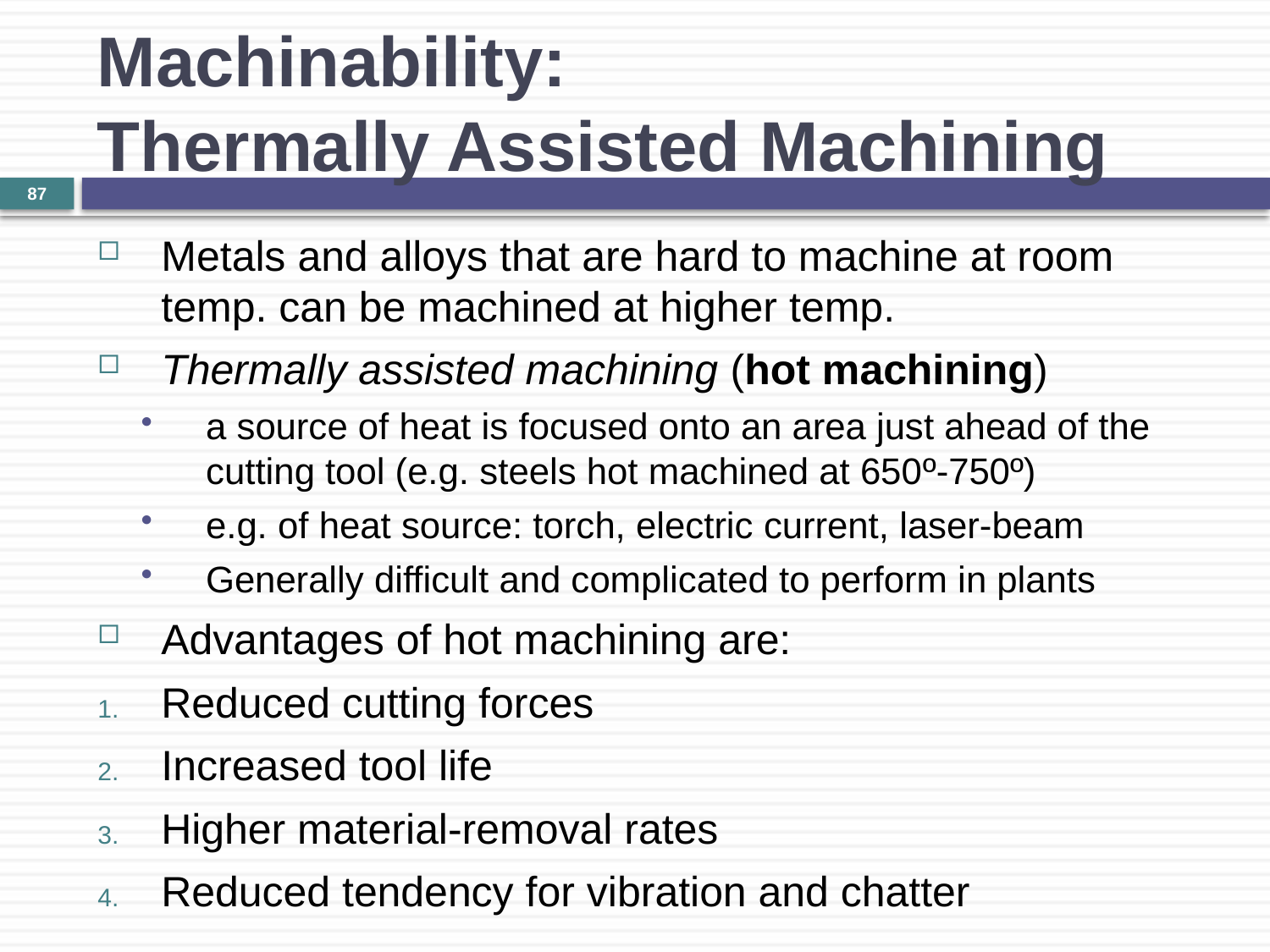

Machinability:
Thermally Assisted Machining
87
Metals and alloys that are hard to machine at room temp. can be machined at higher temp.
Thermally assisted machining (hot machining)
a source of heat is focused onto an area just ahead of the cutting tool (e.g. steels hot machined at 650º-750º)
e.g. of heat source: torch, electric current, laser-beam
Generally difficult and complicated to perform in plants
Advantages of hot machining are:
Reduced cutting forces
Increased tool life
Higher material-removal rates
Reduced tendency for vibration and chatter